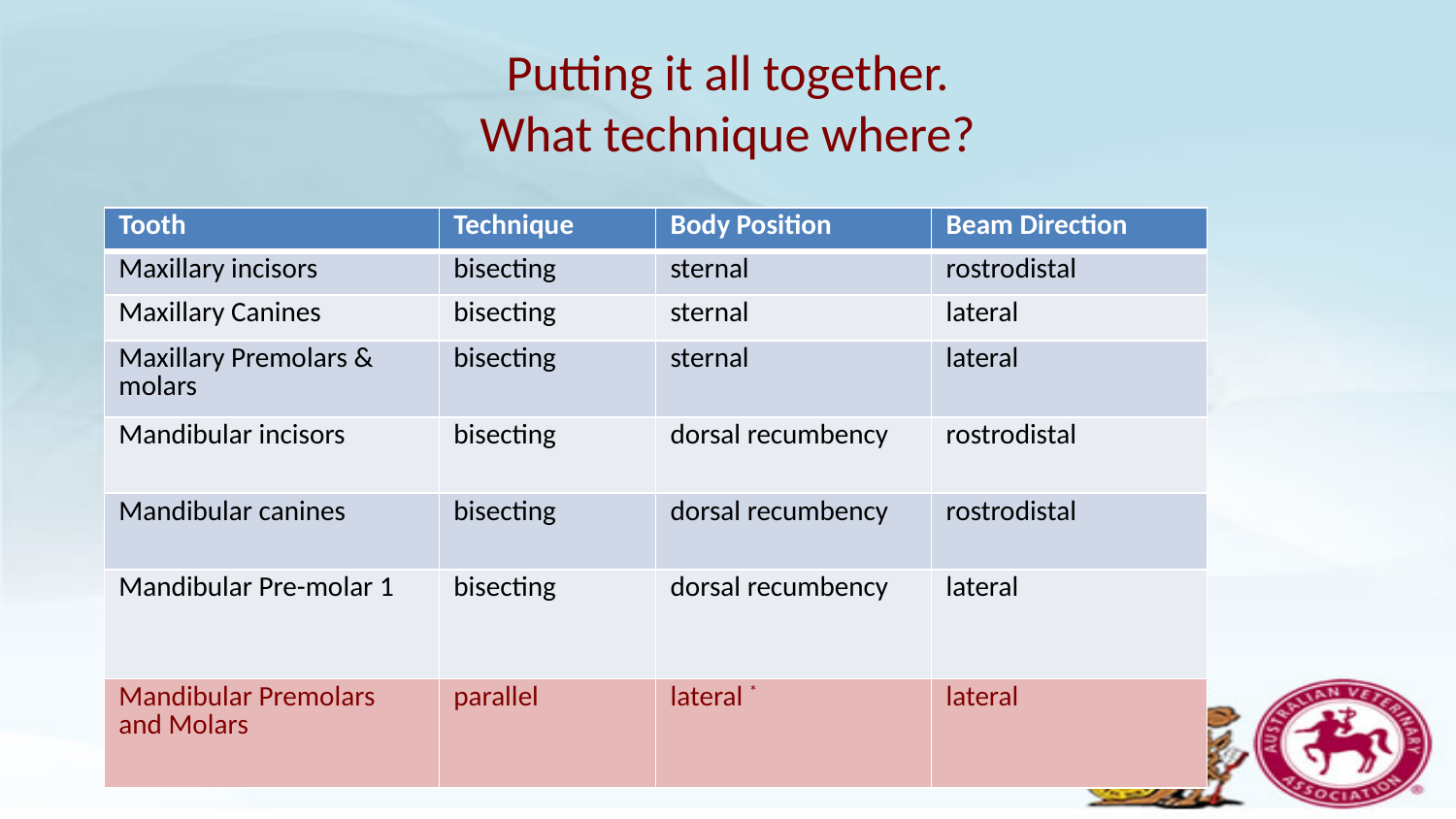

# Putting it all together. What technique where?
| Tooth | Technique | Body Position | Beam Direction |
| --- | --- | --- | --- |
| Maxillary incisors | bisecting | sternal | rostrodistal |
| Maxillary Canines | bisecting | sternal | lateral |
| Maxillary Premolars & molars | bisecting | sternal | lateral |
| Mandibular incisors | bisecting | dorsal recumbency | rostrodistal |
| Mandibular canines | bisecting | dorsal recumbency | rostrodistal |
| Mandibular Pre-molar 1 | bisecting | dorsal recumbency | lateral |
| Mandibular Premolars and Molars | parallel | lateral \* | lateral |